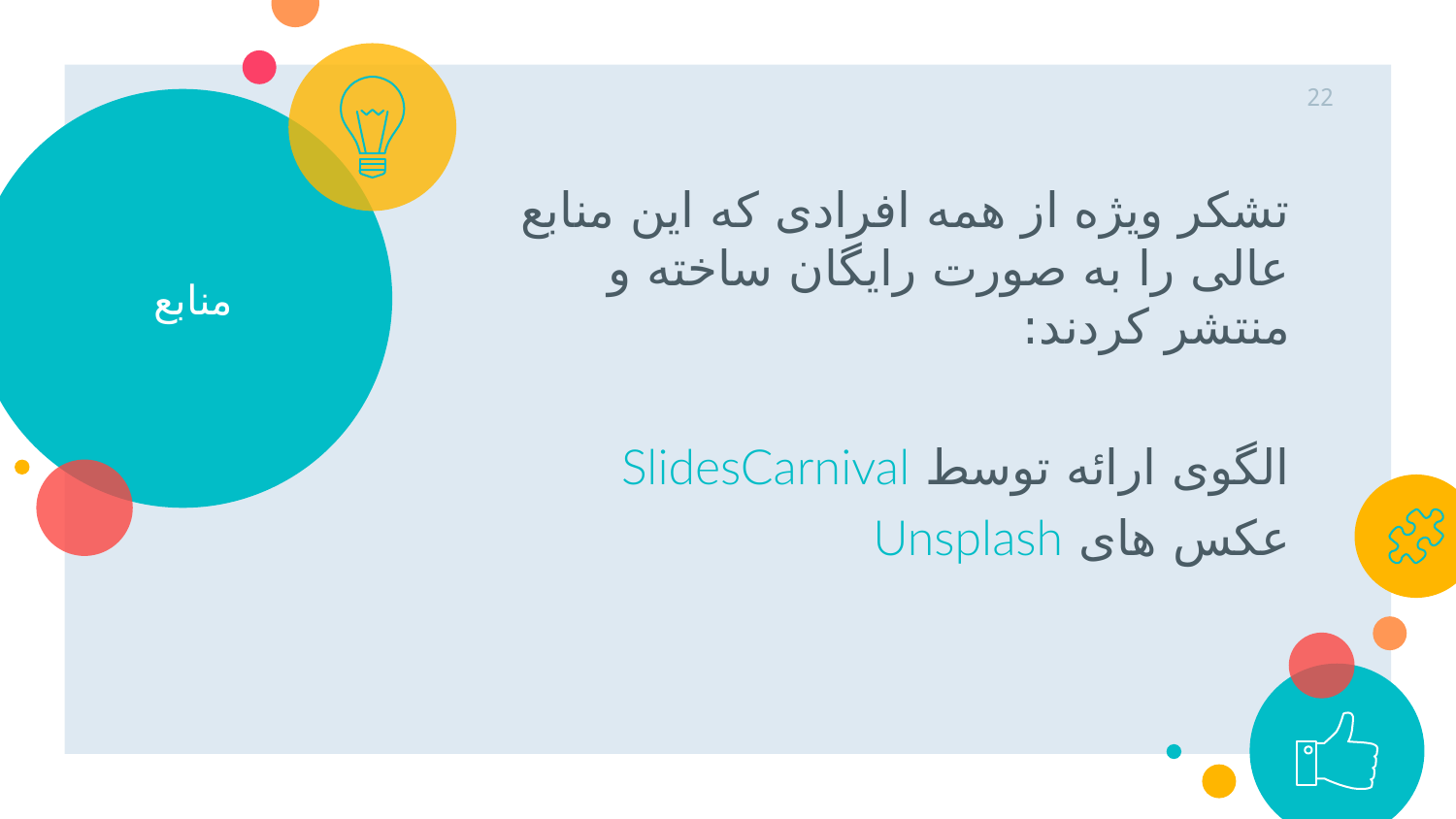

22
# منابع
تشکر ویژه از همه افرادی که این منابع عالی را به صورت رایگان ساخته و منتشر کردند:

الگوی ارائه توسط SlidesCarnival
عکس های Unsplash